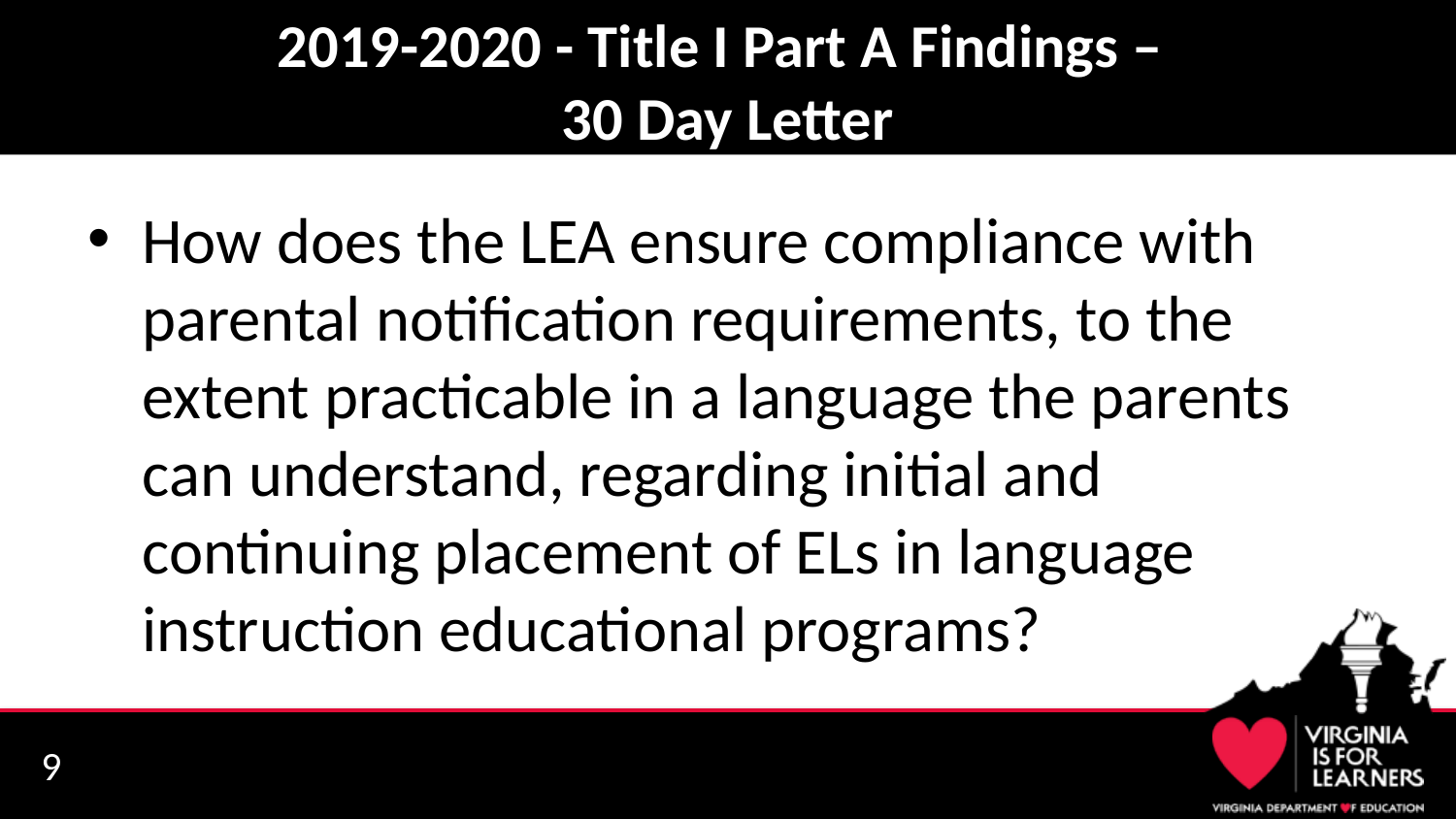

# 2019-2020 - Title I Part A Findings – 30 Day Letter
How does the LEA ensure compliance with parental notification requirements, to the extent practicable in a language the parents can understand, regarding initial and continuing placement of ELs in language instruction educational programs?